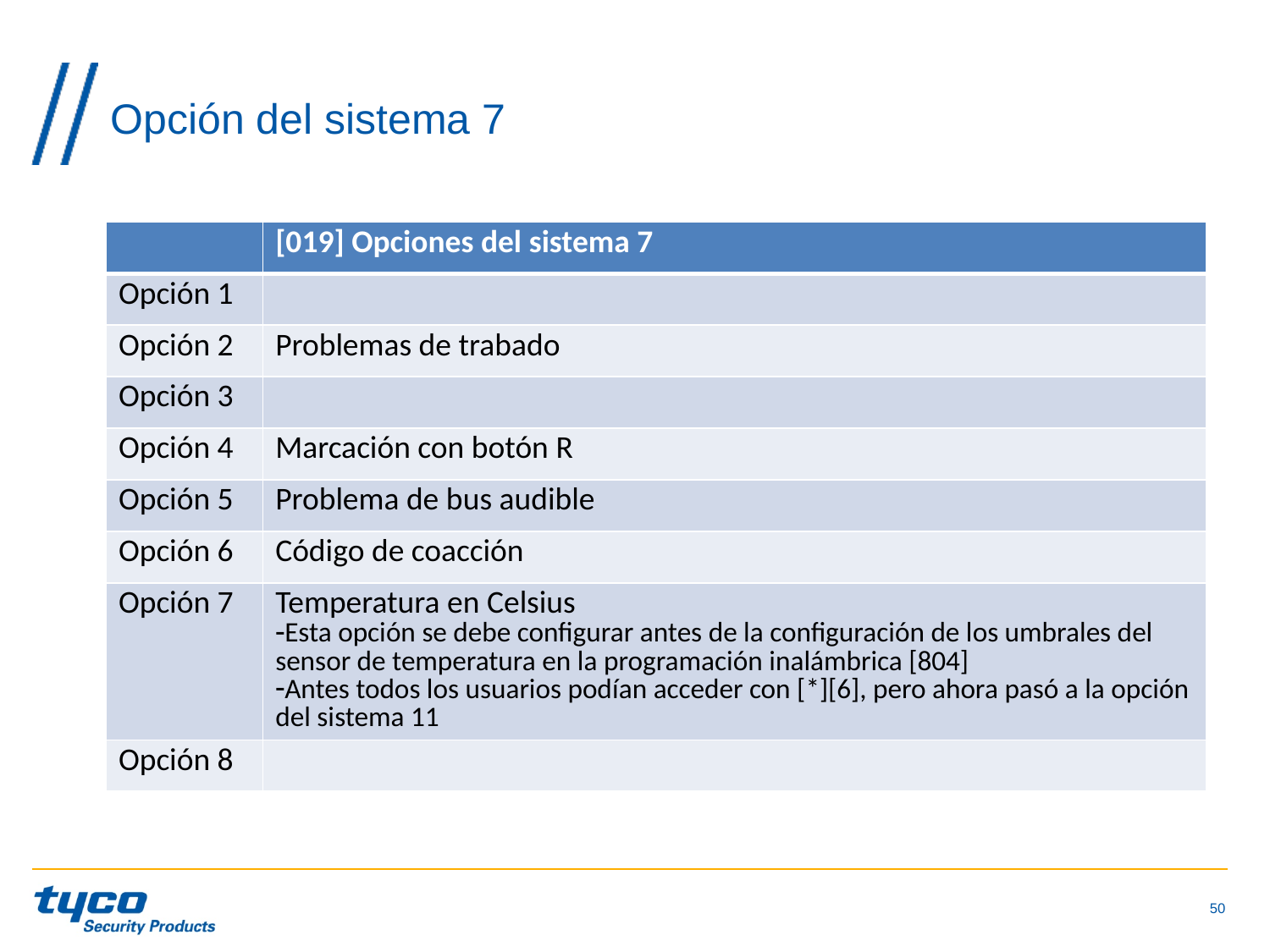

# Opción del sistema 7
|  | [019] Opciones del sistema 7 |
| --- | --- |
| Opción 1 |  |
| Opción 2 | Problemas de trabado |
| Opción 3 |  |
| Opción 4 | Marcación con botón R |
| Opción 5 | Problema de bus audible |
| Opción 6 | Código de coacción |
| Opción 7 | Temperatura en Celsius Esta opción se debe configurar antes de la configuración de los umbrales del sensor de temperatura en la programación inalámbrica [804] Antes todos los usuarios podían acceder con [\*][6], pero ahora pasó a la opción del sistema 11 |
| Opción 8 |  |
50